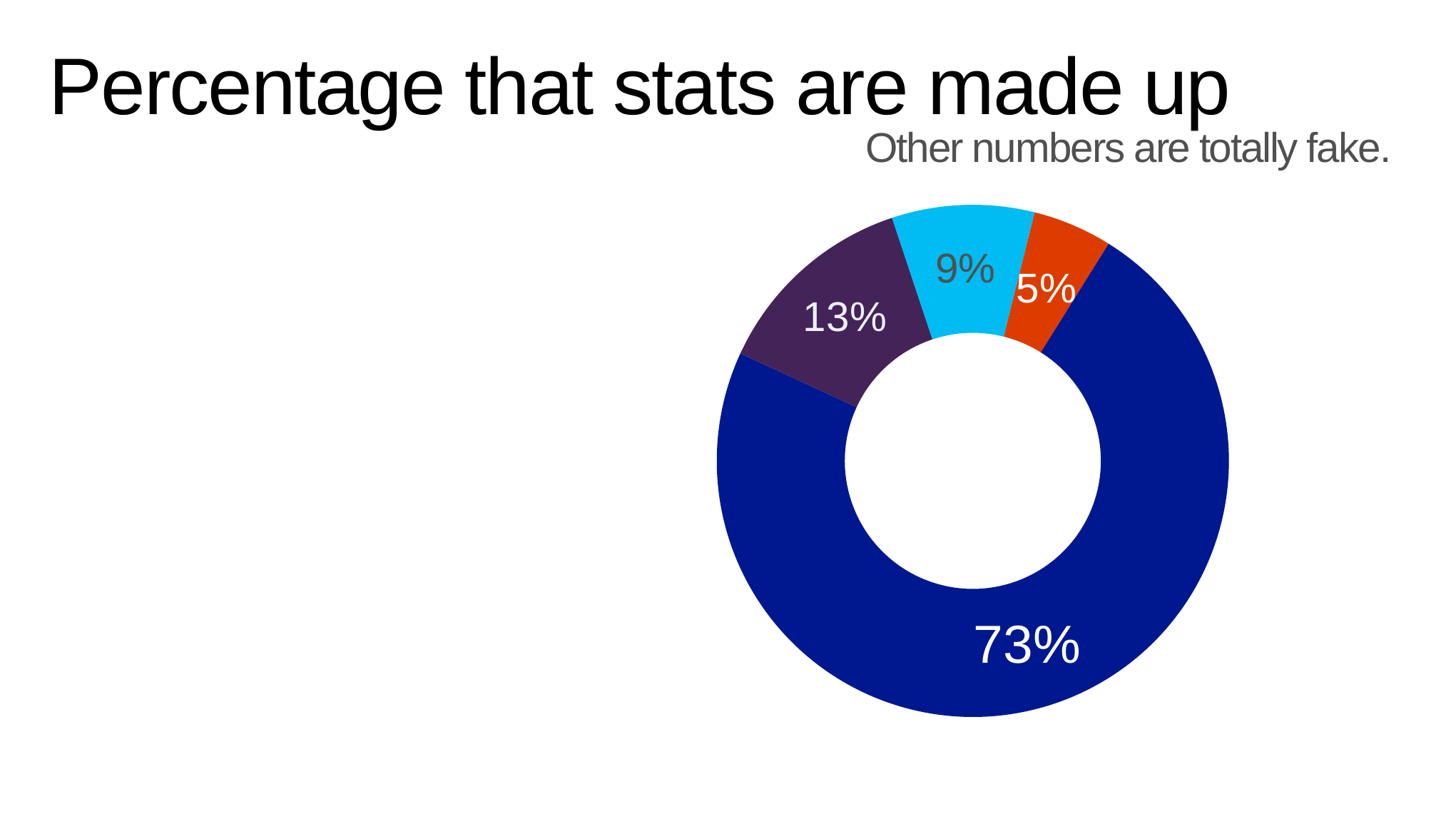

# Percentage that stats are made up

### Chart: Other numbers are totally fake.

| Category |  |
|---|---|